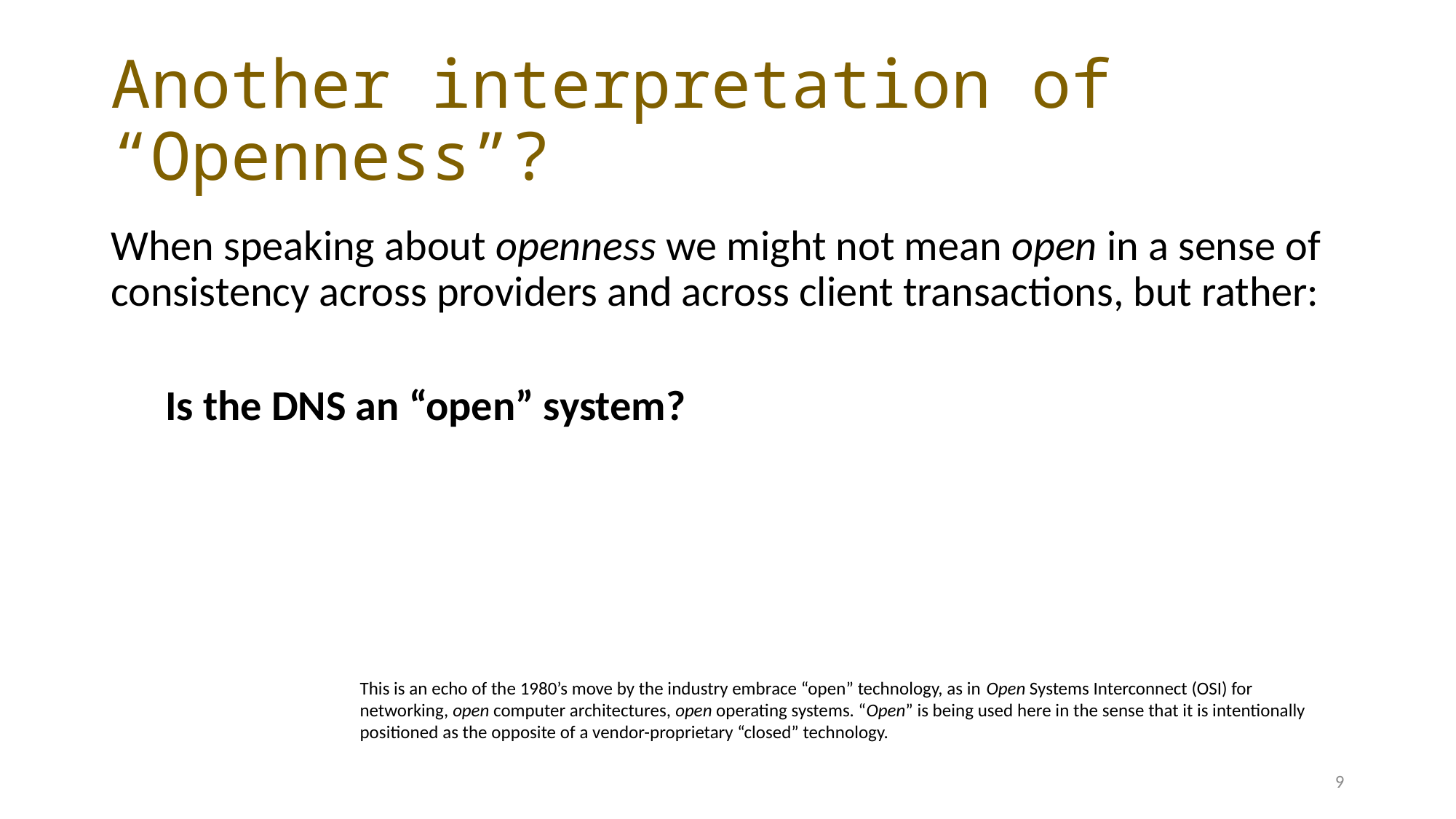

# Another interpretation of “Openness”?
When speaking about openness we might not mean open in a sense of consistency across providers and across client transactions, but rather:

Is the DNS an “open” system?
This is an echo of the 1980’s move by the industry embrace “open” technology, as in Open Systems Interconnect (OSI) for networking, open computer architectures, open operating systems. “Open” is being used here in the sense that it is intentionally positioned as the opposite of a vendor-proprietary “closed” technology.
9